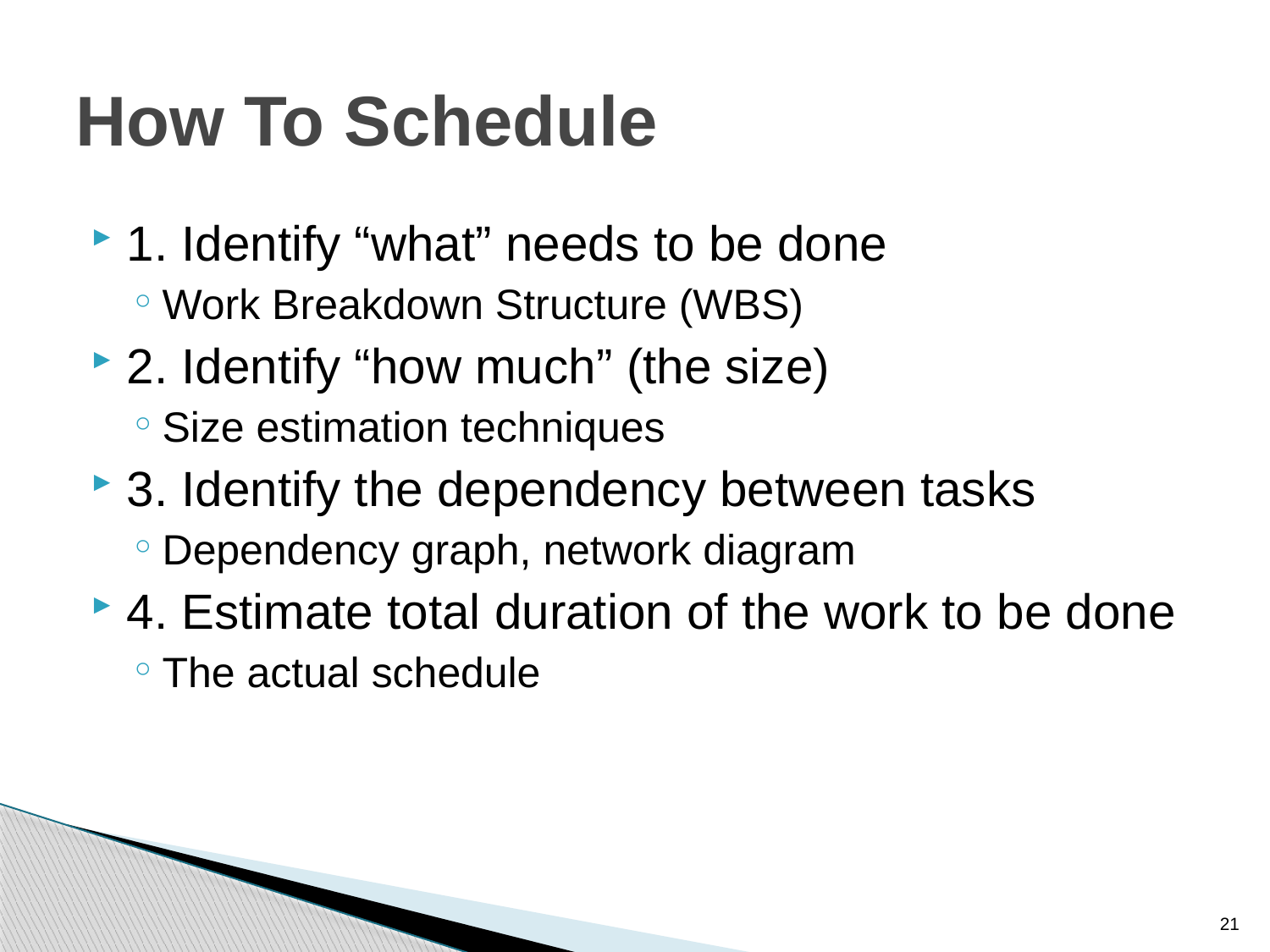

# How To Schedule
1. Identify “what” needs to be done
Work Breakdown Structure (WBS)
2. Identify “how much” (the size)
Size estimation techniques
3. Identify the dependency between tasks
Dependency graph, network diagram
4. Estimate total duration of the work to be done
The actual schedule
21